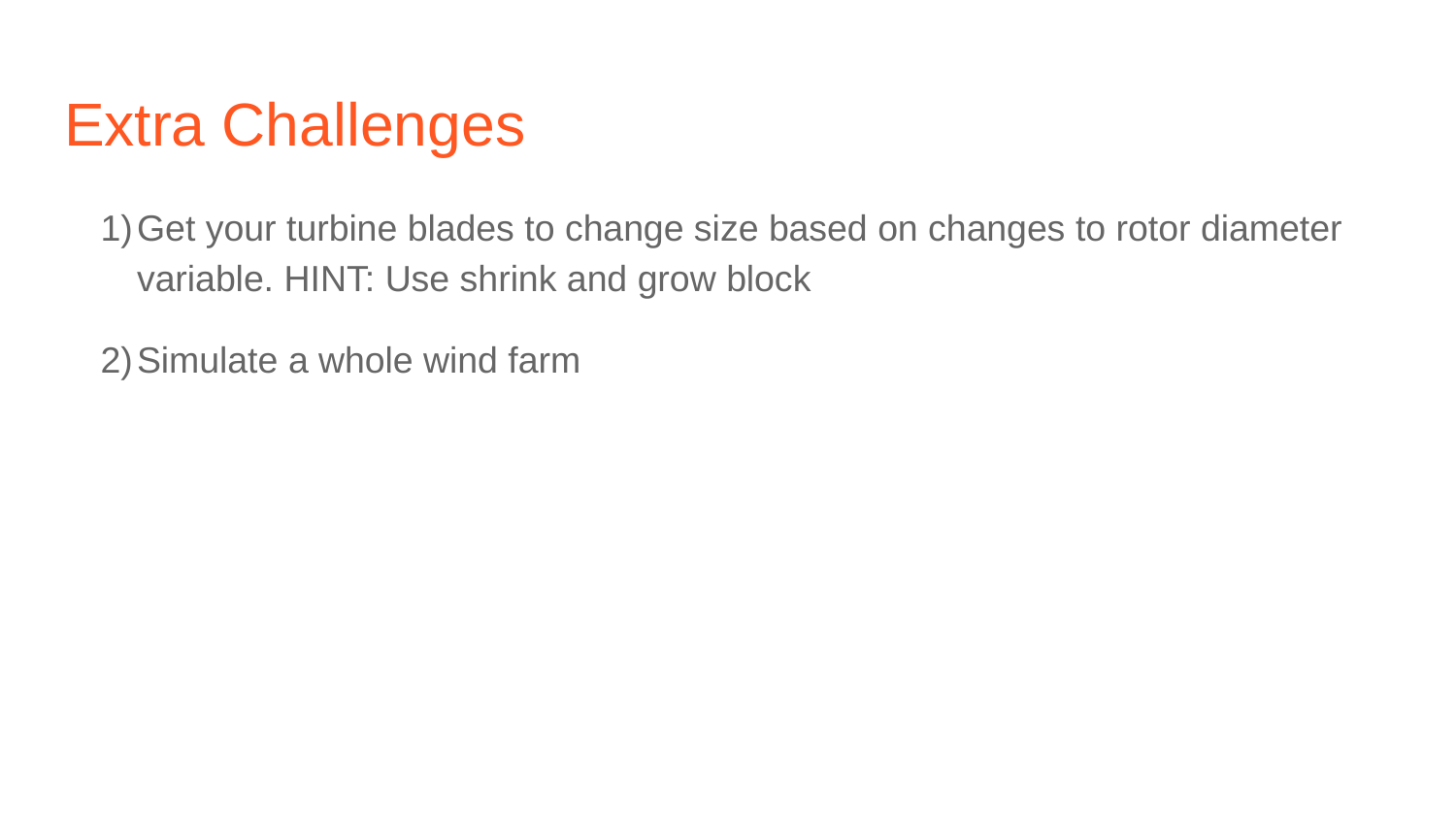

# Extra Challenges
Get your turbine blades to change size based on changes to rotor diameter variable. HINT: Use shrink and grow block
Simulate a whole wind farm